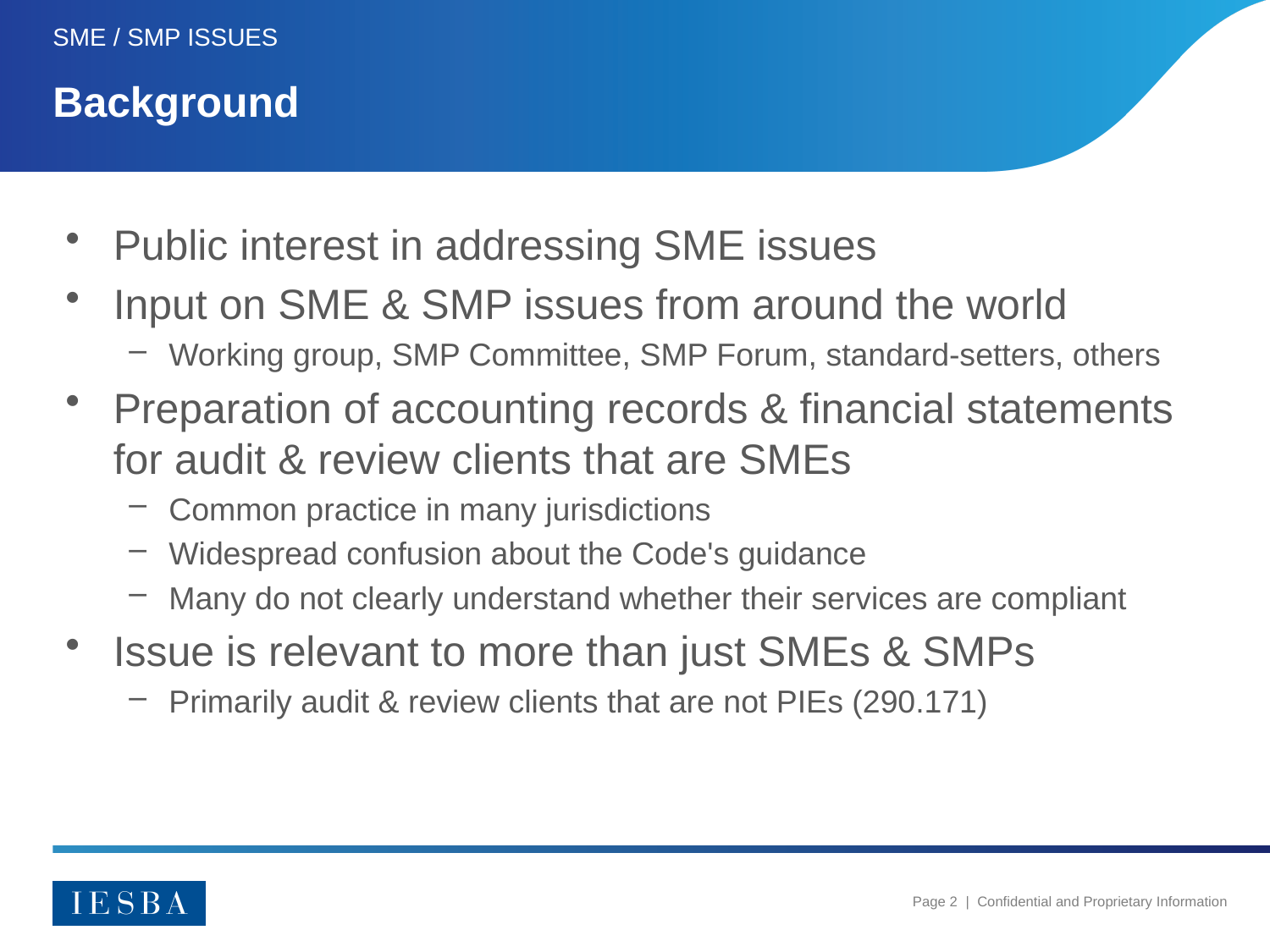

SME / SMP ISSUES
# Background
Public interest in addressing SME issues
Input on SME & SMP issues from around the world
Working group, SMP Committee, SMP Forum, standard-setters, others
Preparation of accounting records & financial statements for audit & review clients that are SMEs
Common practice in many jurisdictions
Widespread confusion about the Code's guidance
Many do not clearly understand whether their services are compliant
Issue is relevant to more than just SMEs & SMPs
Primarily audit & review clients that are not PIEs (290.171)